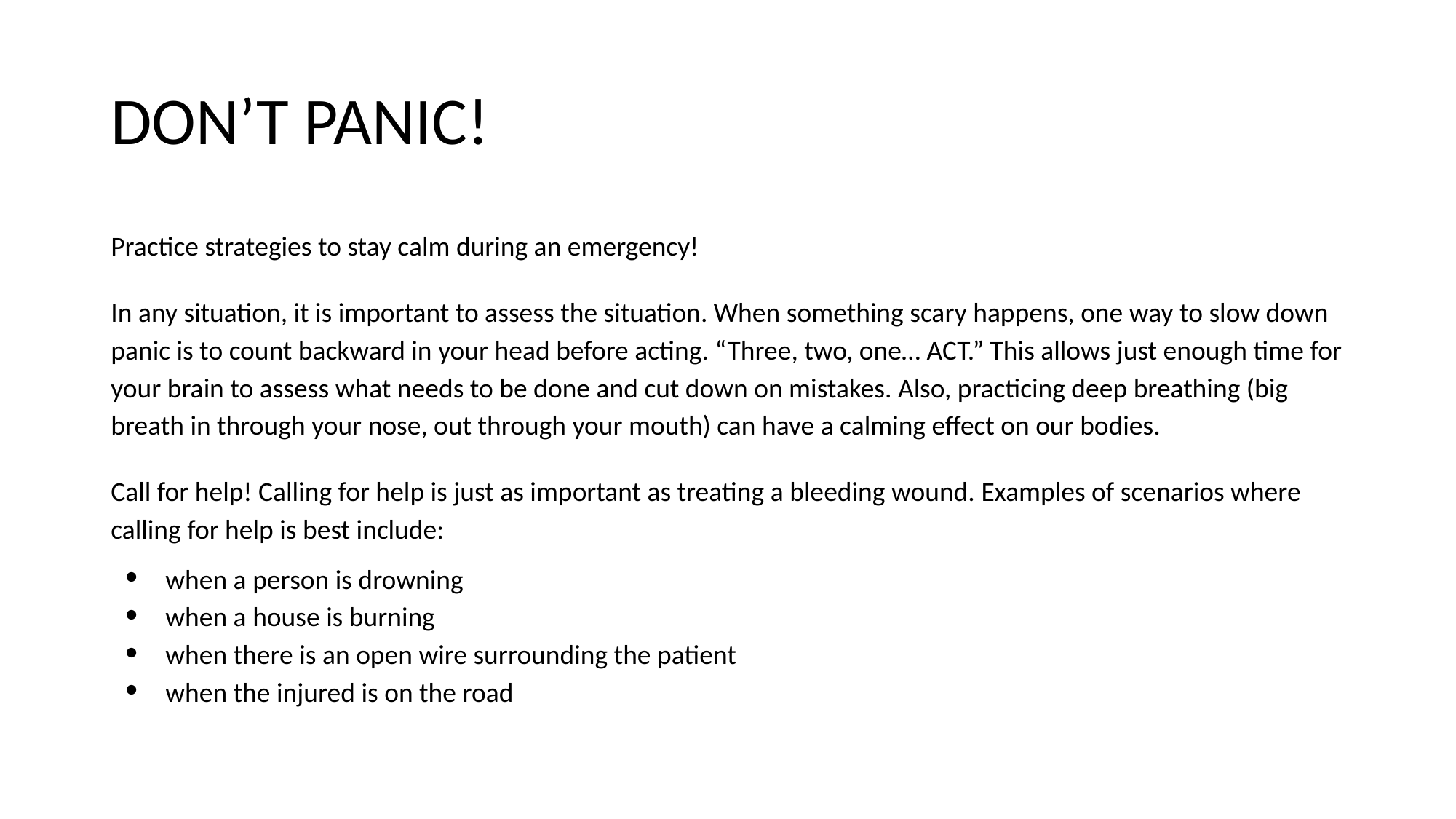

# DON’T PANIC!
Practice strategies to stay calm during an emergency!
In any situation, it is important to assess the situation. When something scary happens, one way to slow down panic is to count backward in your head before acting. “Three, two, one… ACT.” This allows just enough time for your brain to assess what needs to be done and cut down on mistakes. Also, practicing deep breathing (big breath in through your nose, out through your mouth) can have a calming effect on our bodies.
Call for help! Calling for help is just as important as treating a bleeding wound. Examples of scenarios where calling for help is best include:
when a person is drowning
when a house is burning
when there is an open wire surrounding the patient
when the injured is on the road